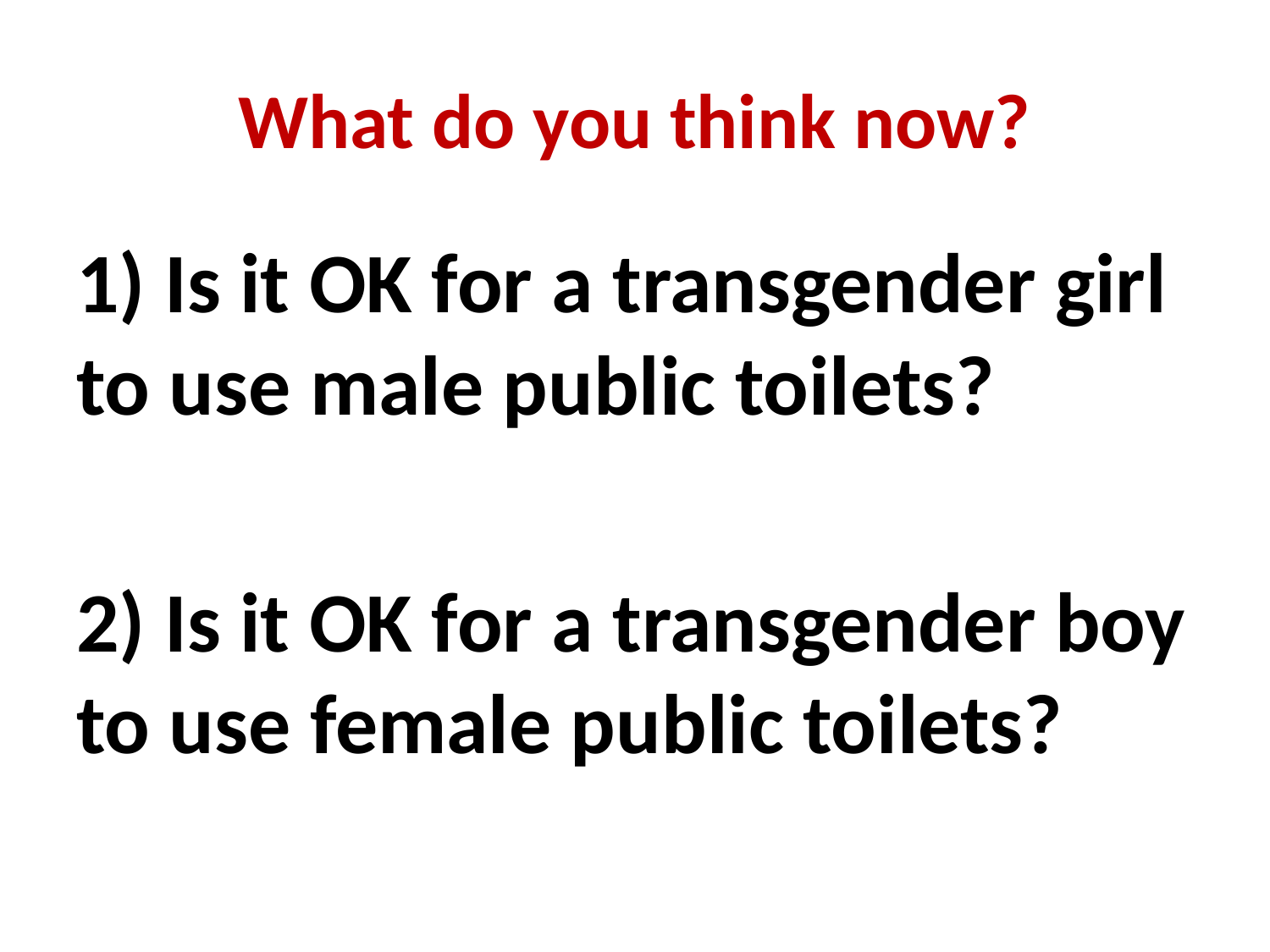

# What do you think now?
1) Is it OK for a transgender girl to use male public toilets?

2) Is it OK for a transgender boy to use female public toilets?